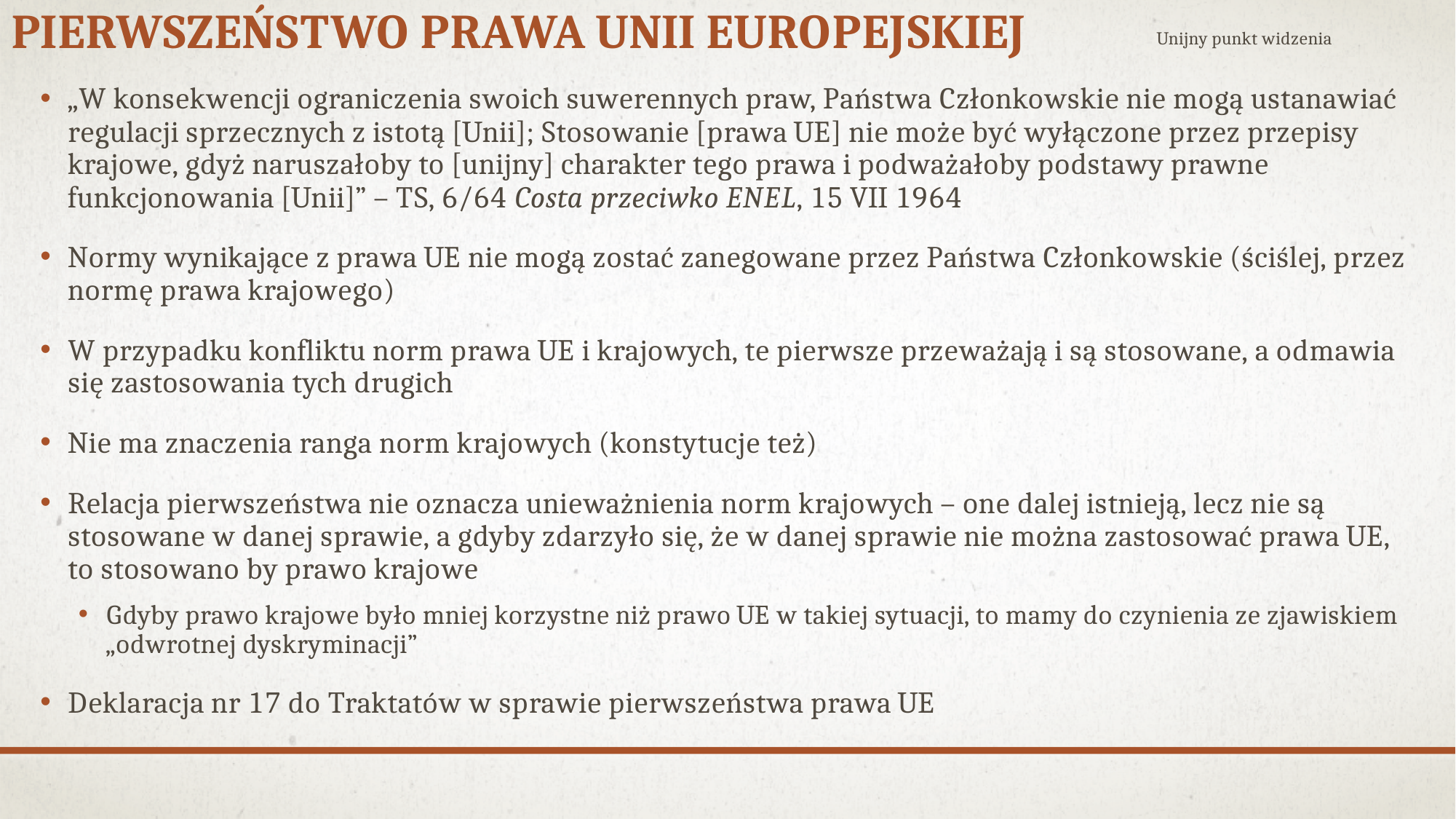

# Pierwszeństwo prawa Unii Europejskiej
Unijny punkt widzenia
„W konsekwencji ograniczenia swoich suwerennych praw, Państwa Członkowskie nie mogą ustanawiać regulacji sprzecznych z istotą [Unii]; Stosowanie [prawa UE] nie może być wyłączone przez przepisy krajowe, gdyż naruszałoby to [unijny] charakter tego prawa i podważałoby podstawy prawne funkcjonowania [Unii]” – TS, 6/64 Costa przeciwko ENEL, 15 VII 1964
Normy wynikające z prawa UE nie mogą zostać zanegowane przez Państwa Członkowskie (ściślej, przez normę prawa krajowego)
W przypadku konfliktu norm prawa UE i krajowych, te pierwsze przeważają i są stosowane, a odmawia się zastosowania tych drugich
Nie ma znaczenia ranga norm krajowych (konstytucje też)
Relacja pierwszeństwa nie oznacza unieważnienia norm krajowych – one dalej istnieją, lecz nie są stosowane w danej sprawie, a gdyby zdarzyło się, że w danej sprawie nie można zastosować prawa UE, to stosowano by prawo krajowe
Gdyby prawo krajowe było mniej korzystne niż prawo UE w takiej sytuacji, to mamy do czynienia ze zjawiskiem „odwrotnej dyskryminacji”
Deklaracja nr 17 do Traktatów w sprawie pierwszeństwa prawa UE